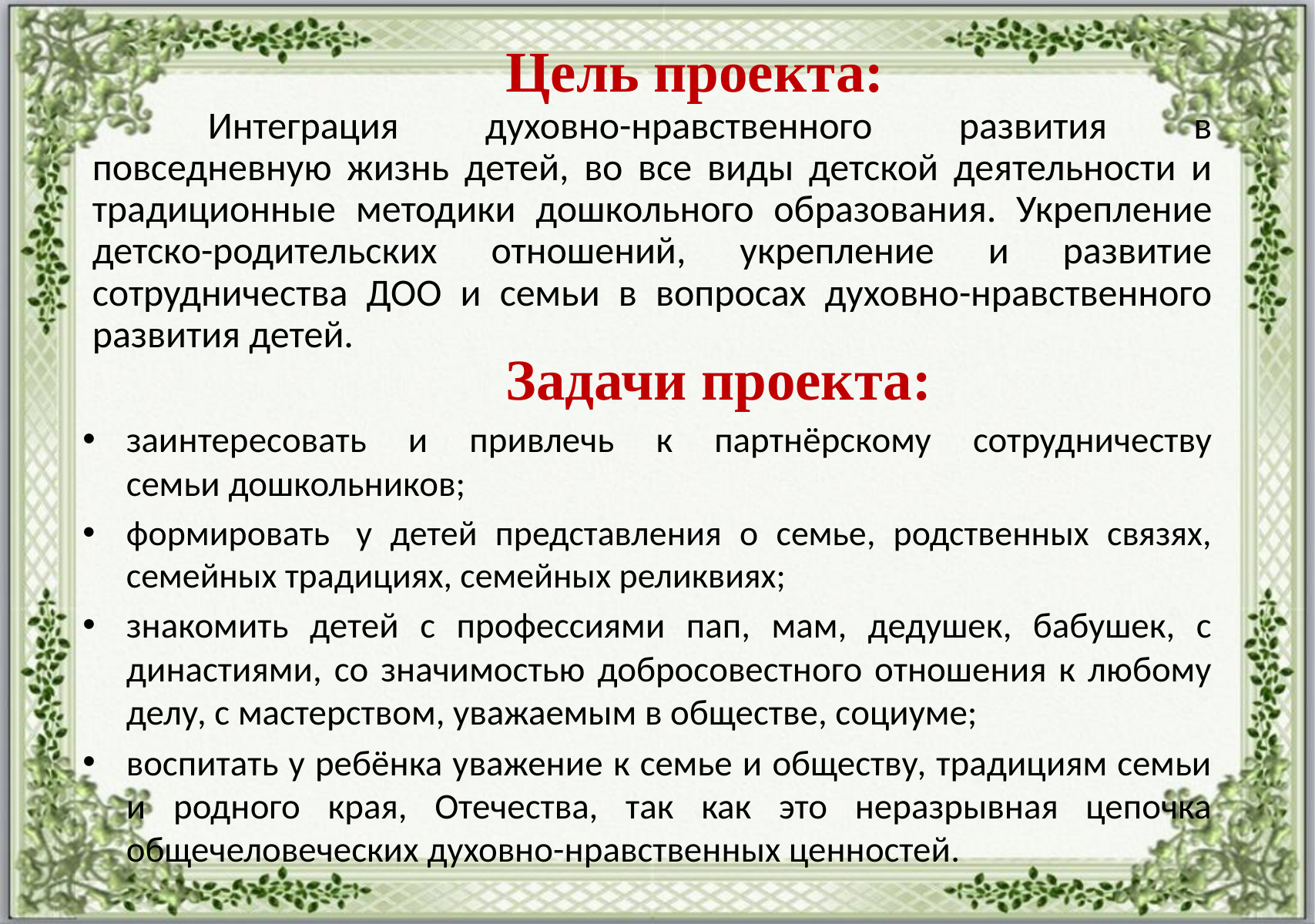

Цель проекта:
	Интеграция духовно-нравственного развития в повседневную жизнь детей, во все виды детской деятельности и традиционные методики дошкольного образования. Укрепление детско-родительских отношений, укрепление и развитие сотрудничества ДОО и семьи в вопросах духовно-нравственного развития детей.
Задачи проекта:
заинтересовать и привлечь к партнёрскому сотрудничеству семьи дошкольников;
формировать  у детей представления о семье, родственных связях, семейных традициях, семейных реликвиях;
знакомить детей с профессиями пап, мам, дедушек, бабушек, с династиями, со значимостью добросовестного отношения к любому делу, с мастерством, уважаемым в обществе, социуме;
воспитать у ребёнка уважение к семье и обществу, традициям семьи и родного края, Отечества, так как это неразрывная цепочка общечеловеческих духовно-нравственных ценностей.